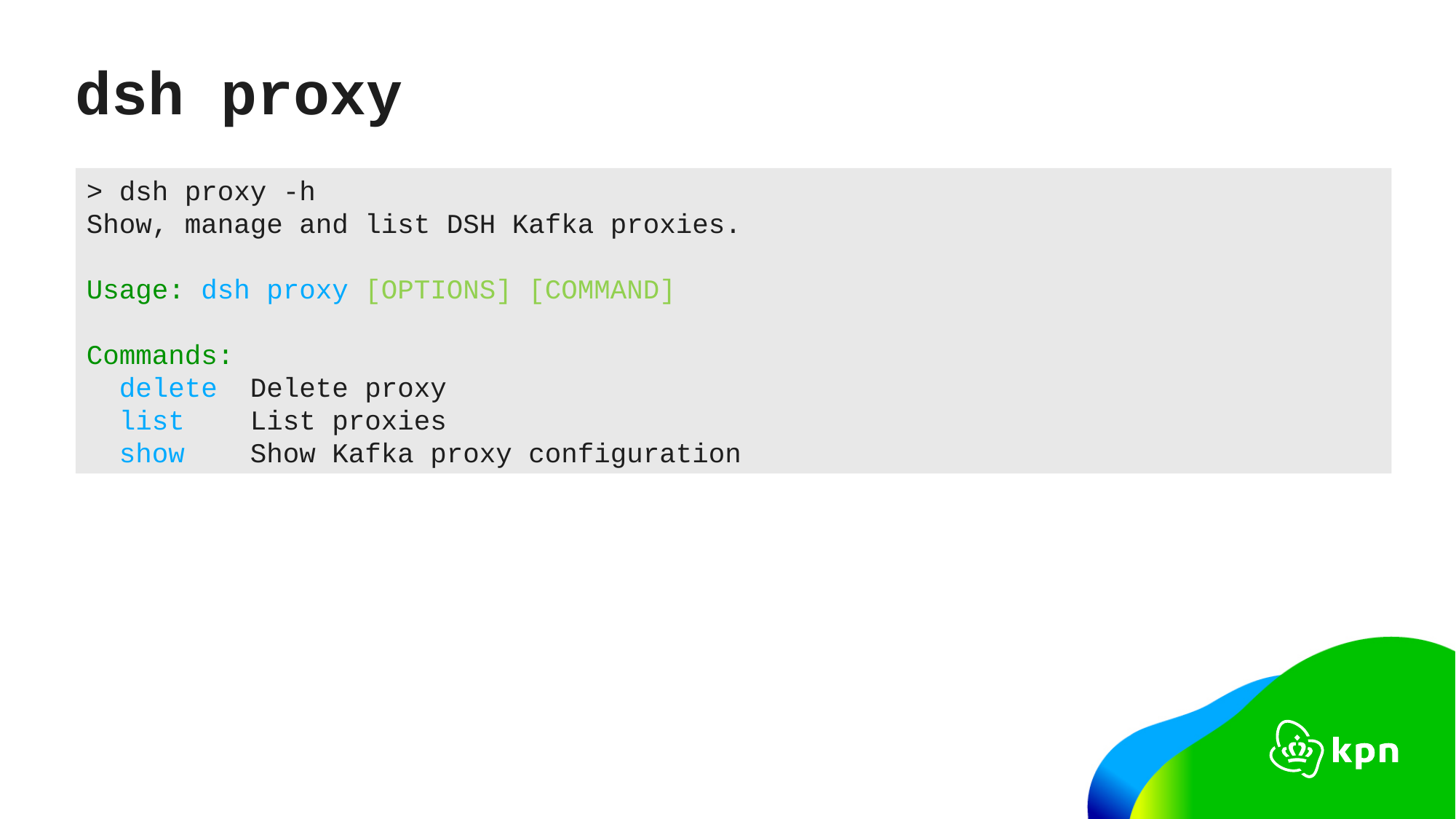

# dsh proxy
> dsh proxy -h
Show, manage and list DSH Kafka proxies.

Usage: dsh proxy [OPTIONS] [COMMAND]

Commands:
  delete  Delete proxy
  list    List proxies
  show    Show Kafka proxy configuration